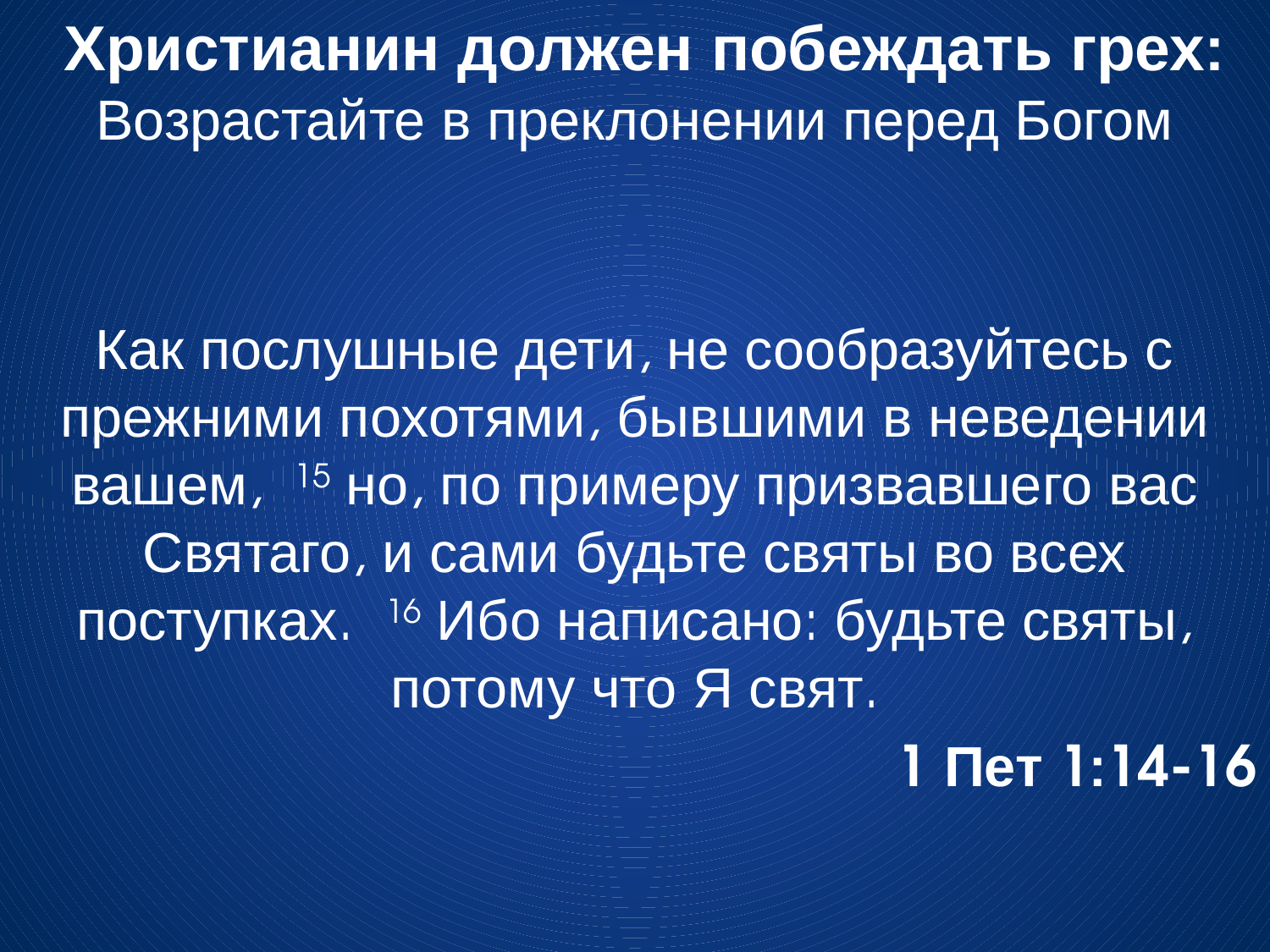

# Христианин должен побеждать грех: Возрастайте в преклонении перед Богом
Как послушные дети, не сообразуйтесь с прежними похотями, бывшими в неведении вашем,  15 но, по примеру призвавшего вас Святаго, и сами будьте святы во всех поступках.  16 Ибо написано: будьте святы, потому что Я свят.
1 Пет 1:14-16